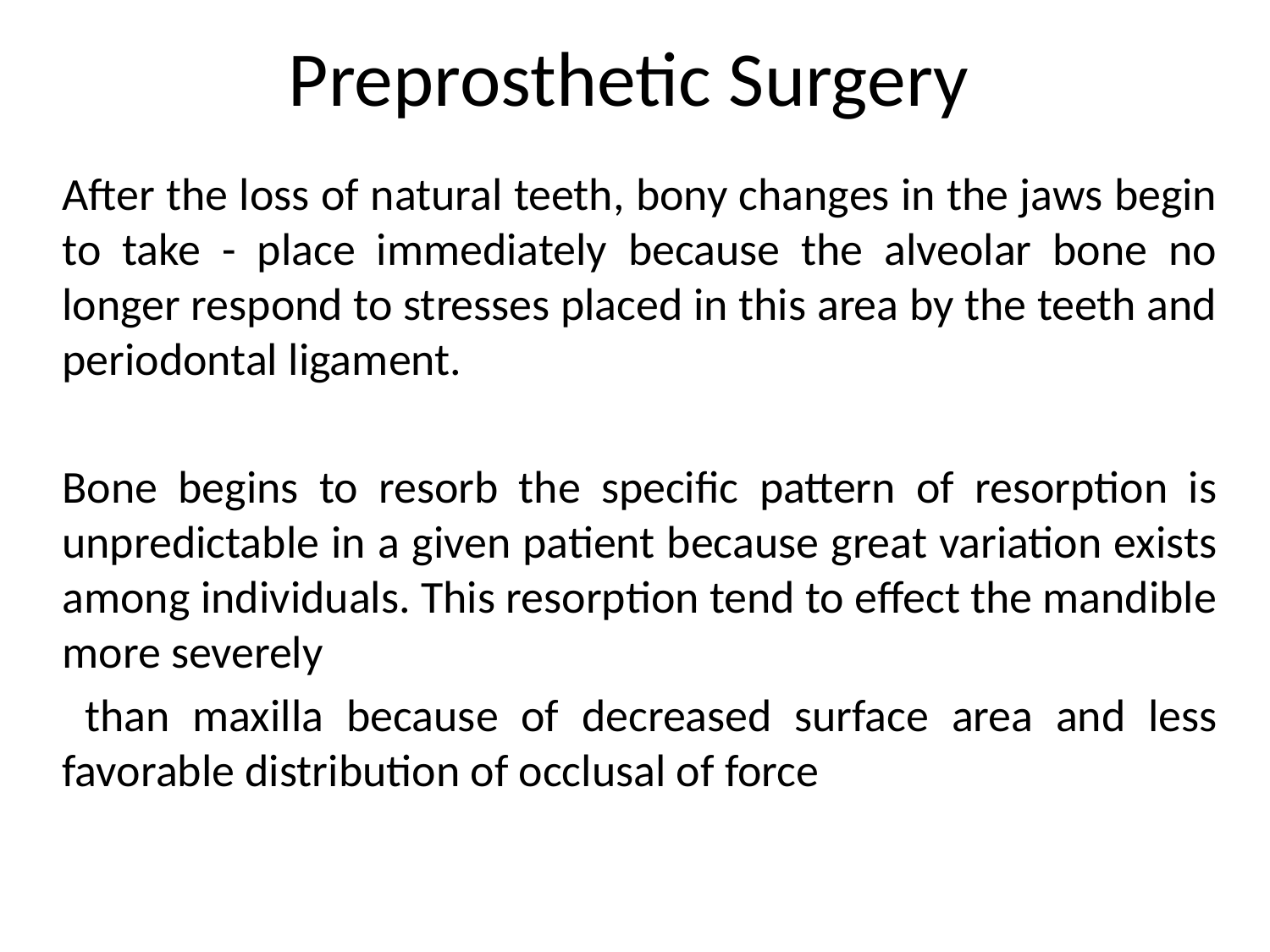

# Preprosthetic Surgery
After the loss of natural teeth, bony changes in the jaws begin to take - place immediately because the alveolar bone no longer respond to stresses placed in this area by the teeth and periodontal ligament.

Bone begins to resorb the specific pattern of resorption is unpredictable in a given patient because great variation exists among individuals. This resorption tend to effect the mandible more severely
 than maxilla because of decreased surface area and less favorable distribution of occlusal of force